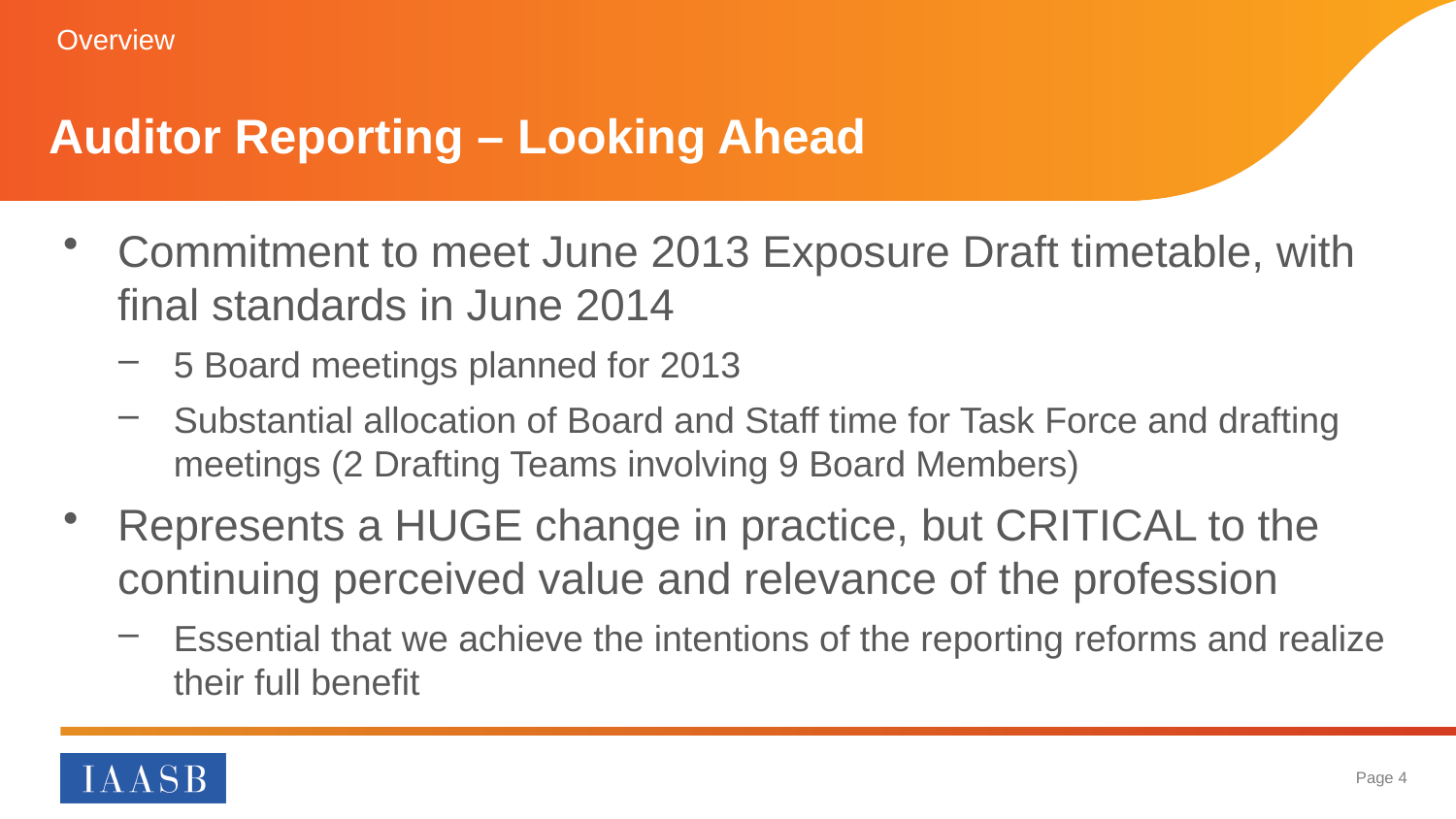

Overview
# Auditor Reporting – Looking Ahead
Commitment to meet June 2013 Exposure Draft timetable, with final standards in June 2014
5 Board meetings planned for 2013
Substantial allocation of Board and Staff time for Task Force and drafting meetings (2 Drafting Teams involving 9 Board Members)
Represents a HUGE change in practice, but CRITICAL to the continuing perceived value and relevance of the profession
Essential that we achieve the intentions of the reporting reforms and realize their full benefit